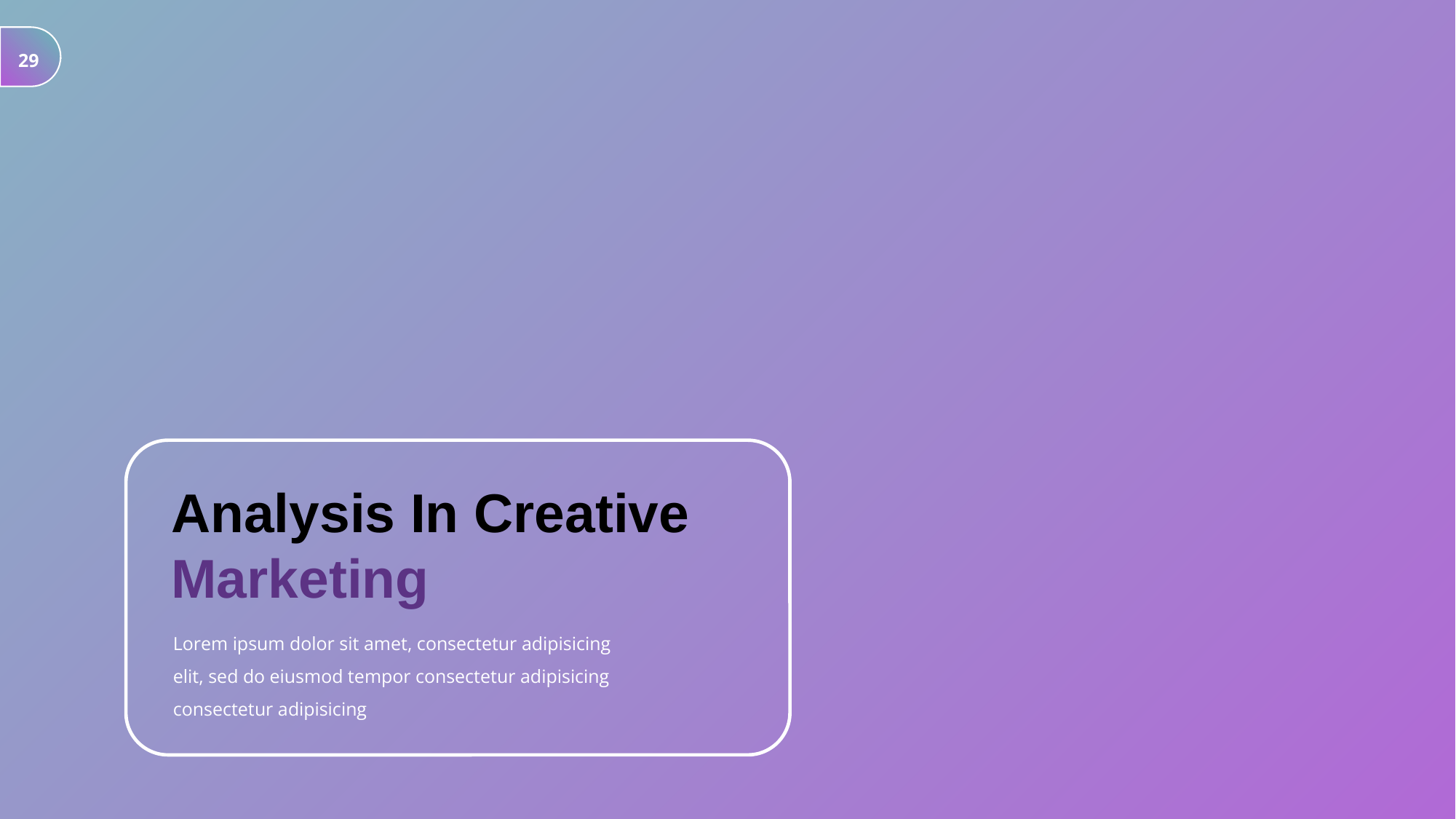

29

Analysis In Creative Marketing
Lorem ipsum dolor sit amet, consectetur adipisicing elit, sed do eiusmod tempor consectetur adipisicing consectetur adipisicing